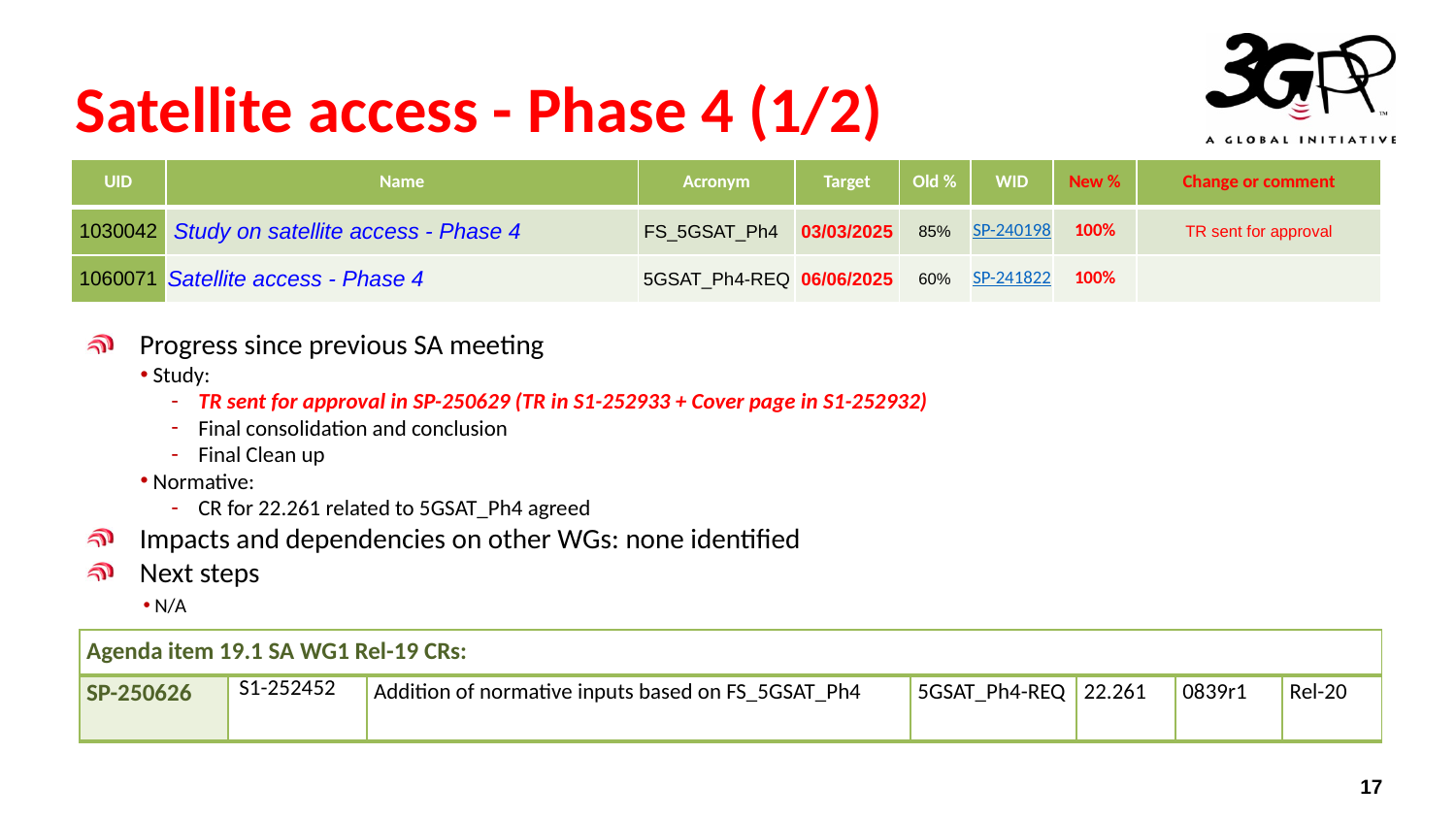

# Satellite access - Phase 4 (1/2)
| UID | Name | Acronym | Target | Old % | WID | New % | Change or comment |
| --- | --- | --- | --- | --- | --- | --- | --- |
| 1030042 | Study on satellite access - Phase 4 | FS\_5GSAT\_Ph4 | 03/03/2025 | 85% | SP-240198 | 100% | TR sent for approval |
| 1060071 | Satellite access - Phase 4 | 5GSAT\_Ph4-REQ | 06/06/2025 | 60% | SP-241822 | 100% |  |
Progress since previous SA meeting
 Study:
TR sent for approval in SP-250629 (TR in S1-252933 + Cover page in S1-252932)
Final consolidation and conclusion
Final Clean up
 Normative:
CR for 22.261 related to 5GSAT_Ph4 agreed
Impacts and dependencies on other WGs: none identified
Next steps
 N/A
| Agenda item 19.1 SA WG1 Rel-19 CRs: |  |  |  |  |  |  |
| --- | --- | --- | --- | --- | --- | --- |
| SP-250626 | S1-252452 | Addition of normative inputs based on FS\_5GSAT\_Ph4 | 5GSAT\_Ph4-REQ | 22.261 | 0839r1 | Rel-20 |